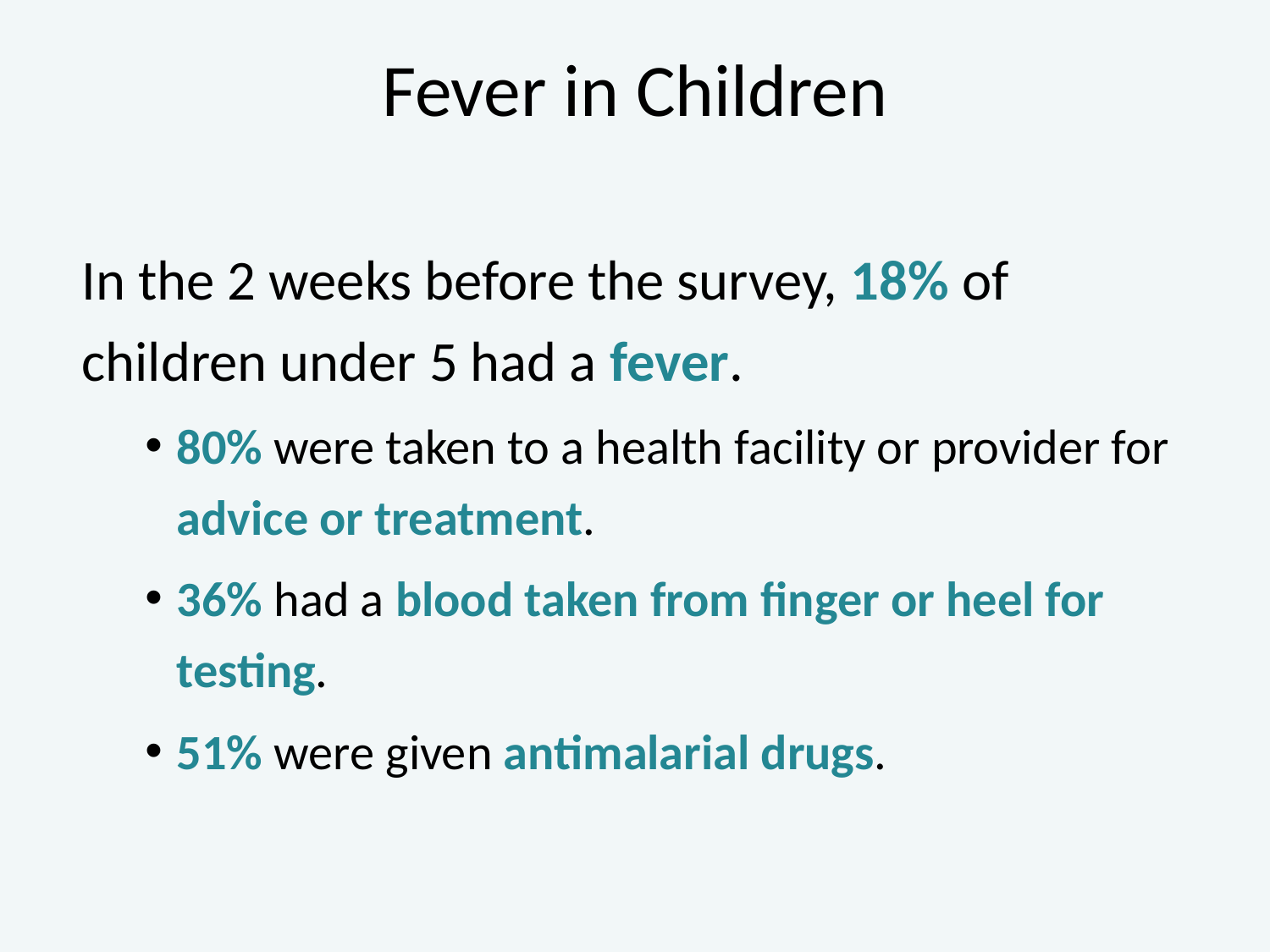

# Fever in Children
In the 2 weeks before the survey, 18% of children under 5 had a fever.
80% were taken to a health facility or provider for advice or treatment.
36% had a blood taken from finger or heel for testing.
51% were given antimalarial drugs.